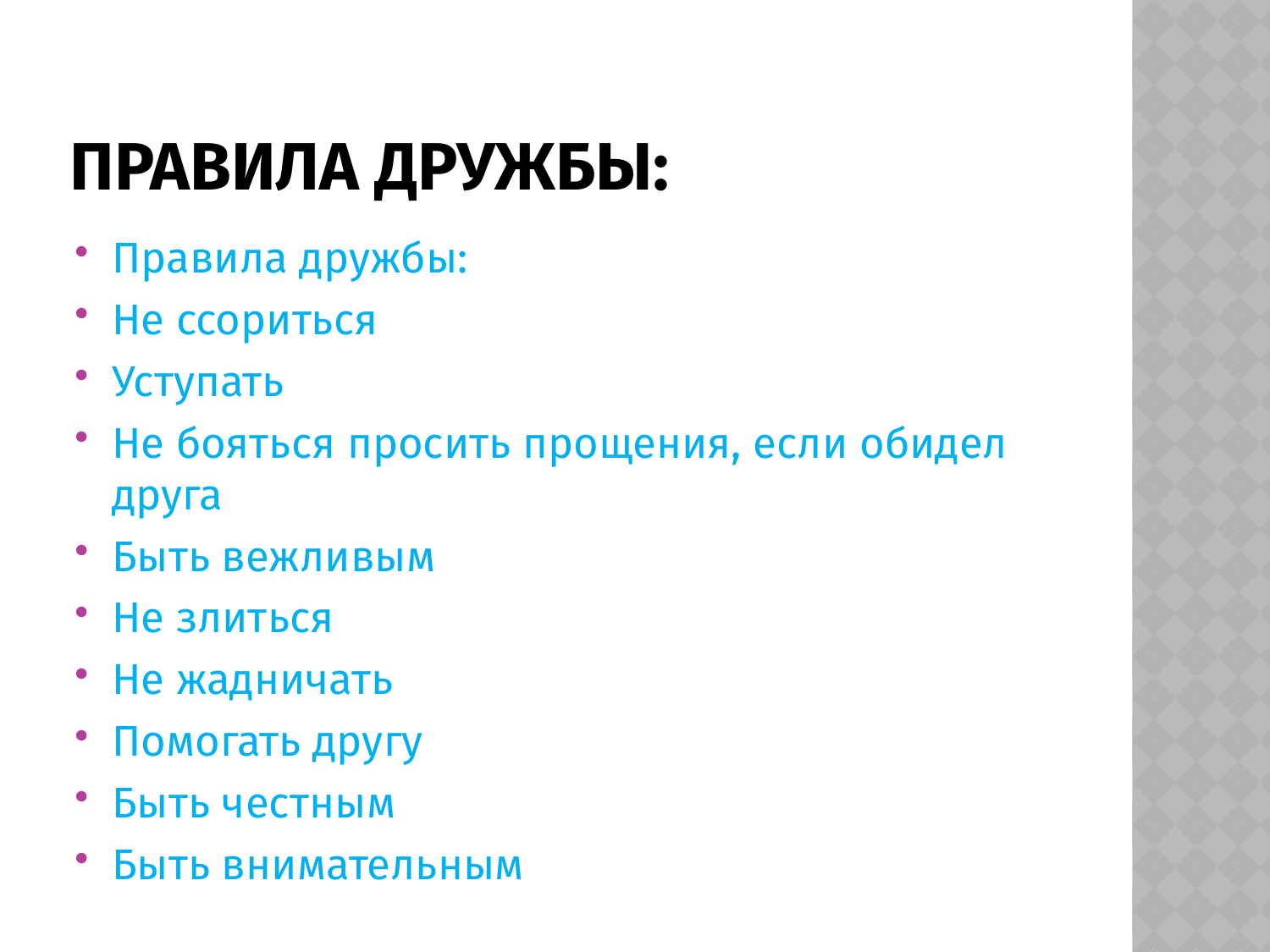

Правила дружбы:
Не ссориться
Уступать
Не бояться просить прощения, если обидел друга
Быть вежливым
Не злиться
Не жадничать
Помогать другу
Быть честным
Быть внимательным
Правила дружбы: